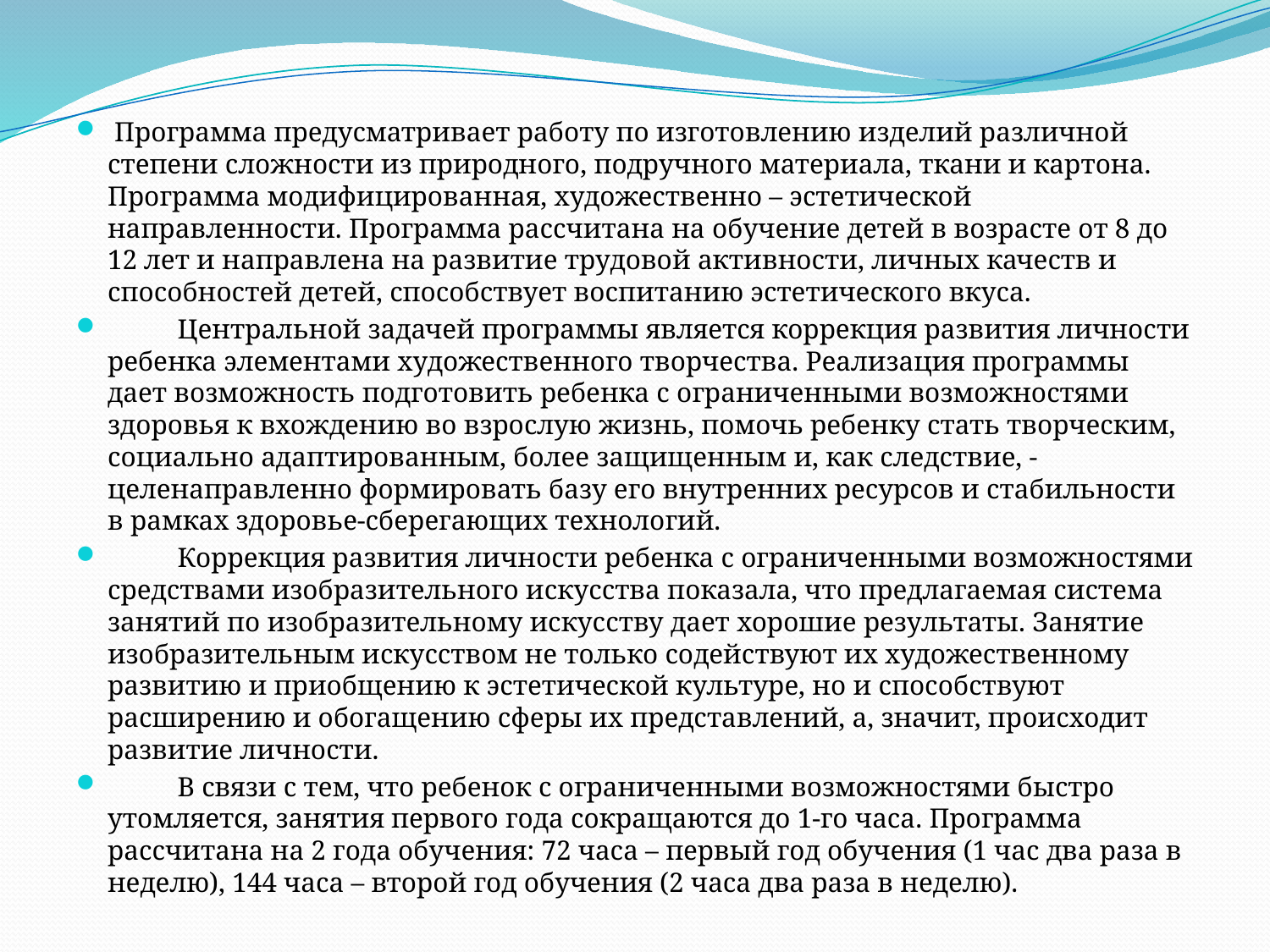

Программа предусматривает работу по изготовлению изделий различной степени сложности из природного, подручного материала, ткани и картона. Программа модифицированная, художественно – эстетической направленности. Программа рассчитана на обучение детей в возрасте от 8 до 12 лет и направлена на развитие трудовой активности, личных качеств и способностей детей, способствует воспитанию эстетического вкуса.
          Центральной задачей программы является коррекция развития личности ребенка элементами художественного творчества. Реализация программы дает возможность подготовить ребенка с ограниченными возможностями здоровья к вхождению во взрослую жизнь, помочь ребенку стать творческим, социально адаптированным, более защищенным и, как следствие, - целенаправленно формировать базу его внутренних ресурсов и стабильности в рамках здоровье-сберегающих технологий.
          Коррекция развития личности ребенка с ограниченными возможностями средствами изобразительного искусства показала, что предлагаемая система занятий по изобразительному искусству дает хорошие результаты. Занятие изобразительным искусством не только содействуют их художественному развитию и приобщению к эстетической культуре, но и способствуют расширению и обогащению сферы их представлений, а, значит, происходит развитие личности.
          В связи с тем, что ребенок с ограниченными возможностями быстро утомляется, занятия первого года сокращаются до 1-го часа. Программа рассчитана на 2 года обучения: 72 часа – первый год обучения (1 час два раза в неделю), 144 часа – второй год обучения (2 часа два раза в неделю).